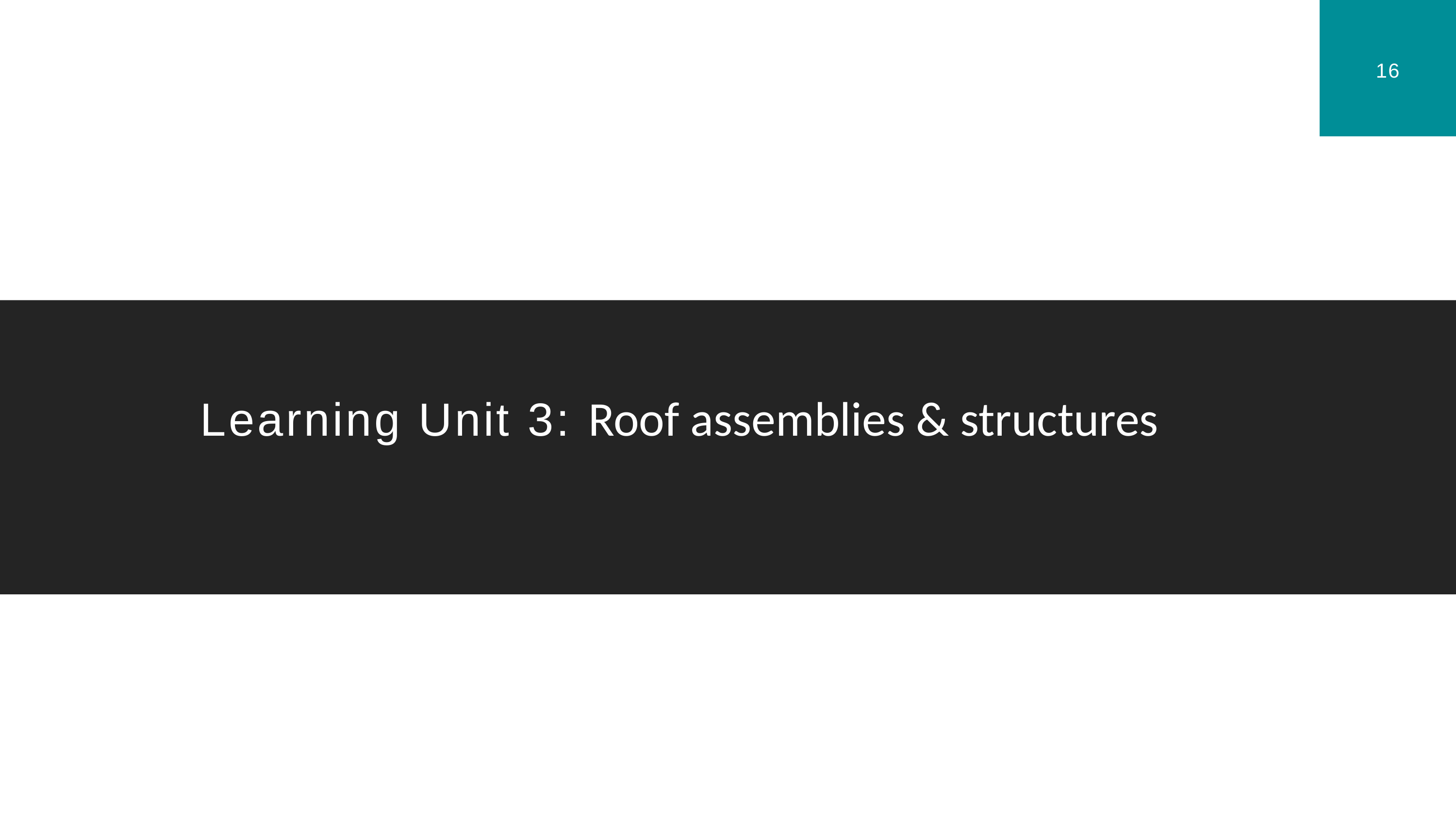

16

Learning Unit 3: Roof assemblies & structures